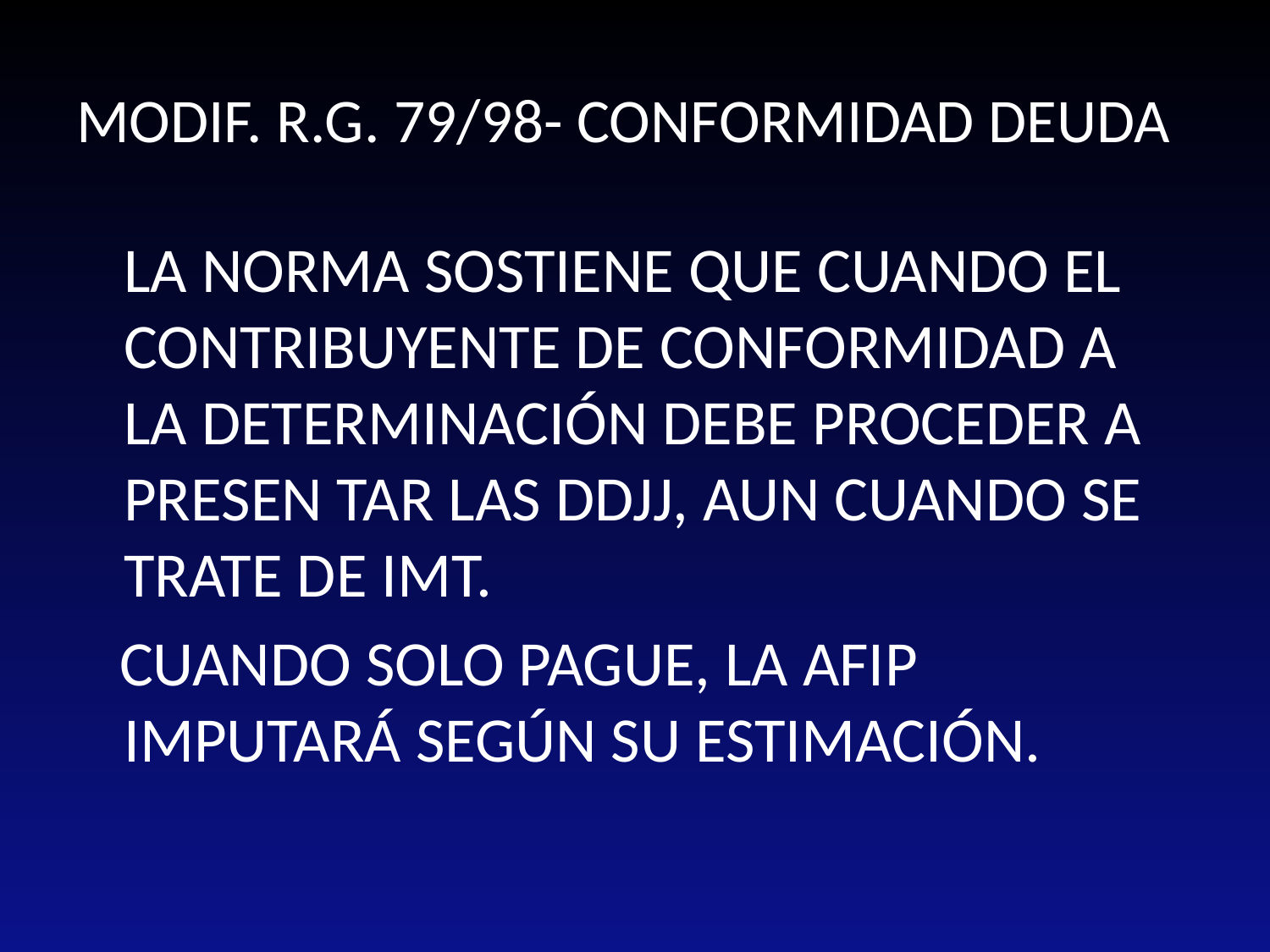

# MODIF. R.G. 79/98- CONFORMIDAD DEUDA
 	LA NORMA SOSTIENE QUE CUANDO EL CONTRIBUYENTE DE CONFORMIDAD A LA DETERMINACIÓN DEBE PROCEDER A PRESEN TAR LAS DDJJ, AUN CUANDO SE TRATE DE IMT.
   CUANDO SOLO PAGUE, LA AFIP IMPUTARÁ SEGÚN SU ESTIMACIÓN.